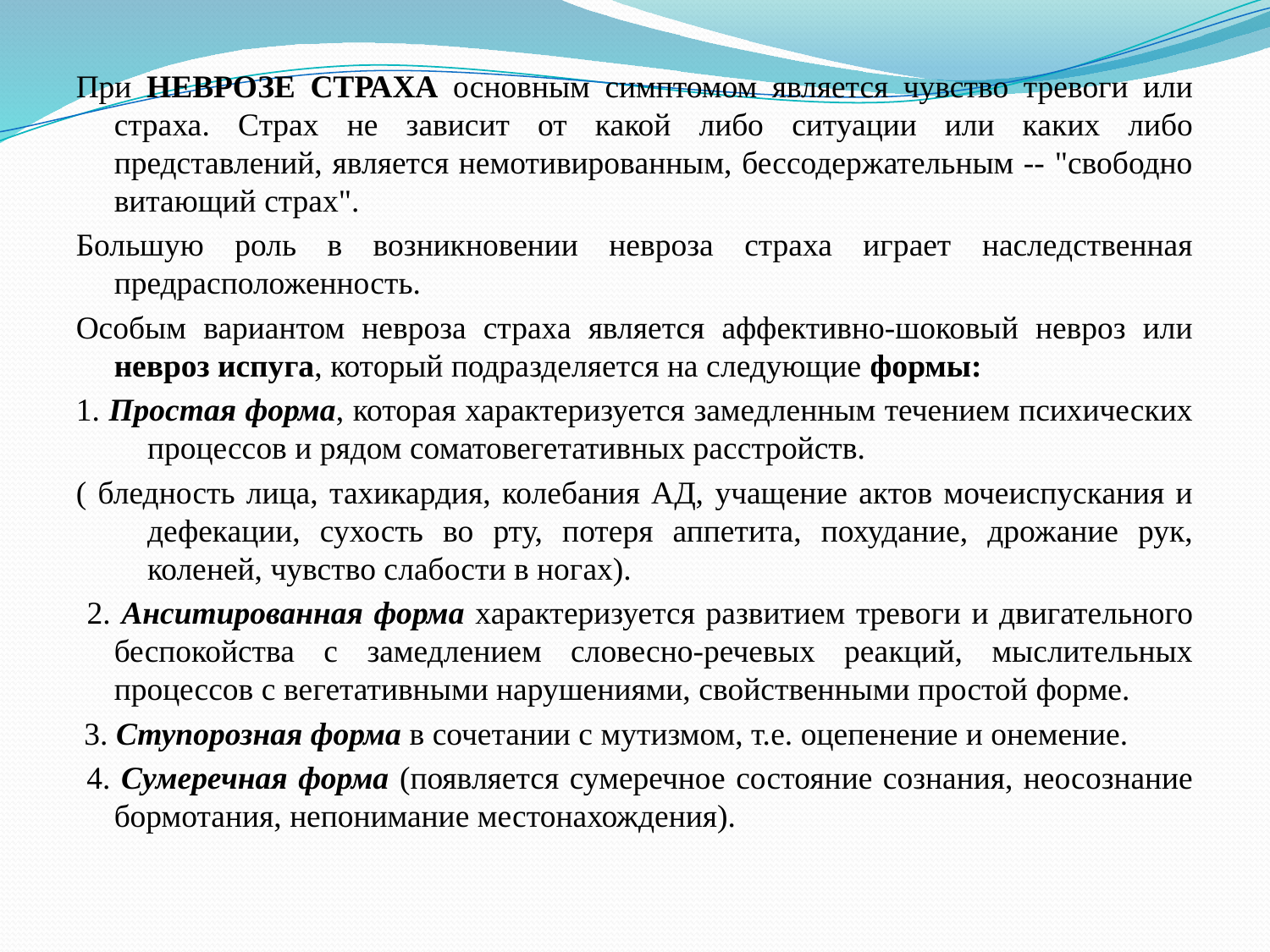

При НЕВРОЗЕ СТРАХА основным симптомом является чувство тревоги или страха. Страх не зависит от какой либо ситуации или каких либо представлений, является немотивированным, бессодержательным -- "свободно витающий страх".
Большую роль в возникновении невроза страха играет наследственная предрасположенность.
Особым вариантом невроза страха является аффективно-шоковый невроз или невроз испуга, который подразделяется на следующие формы:
1. Простая форма, которая характеризуется замедленным течением психических процессов и рядом соматовегетативных расстройств.
( бледность лица, тахикардия, колебания АД, учащение актов мочеиспускания и дефекации, сухость во рту, потеря аппетита, похудание, дрожание рук, коленей, чувство слабости в ногах).
 2. Анситированная форма характеризуется развитием тревоги и двигательного беспокойства с замедлением словесно-речевых реакций, мыслительных процессов с вегетативными нарушениями, свойственными простой форме.
 3. Ступорозная форма в сочетании с мутизмом, т.е. оцепенение и онемение.
 4. Сумеречная форма (появляется сумеречное состояние сознания, неосознание бормотания, непонимание местонахождения).